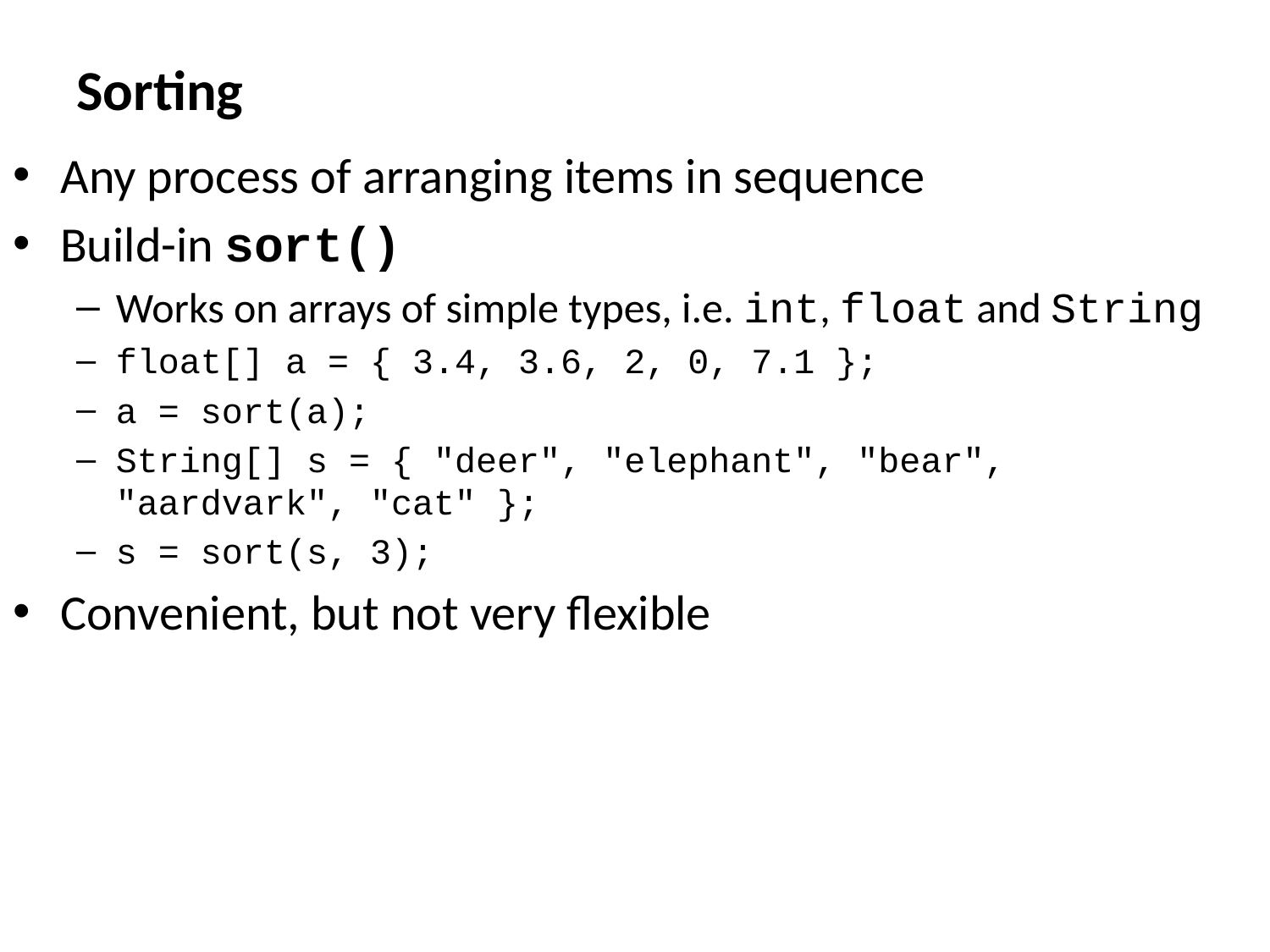

# Sorting
Any process of arranging items in sequence
Build-in sort()
Works on arrays of simple types, i.e. int, float and String
float[] a = { 3.4, 3.6, 2, 0, 7.1 };
a = sort(a);
String[] s = { "deer", "elephant", "bear", "aardvark", "cat" };
s = sort(s, 3);
Convenient, but not very flexible